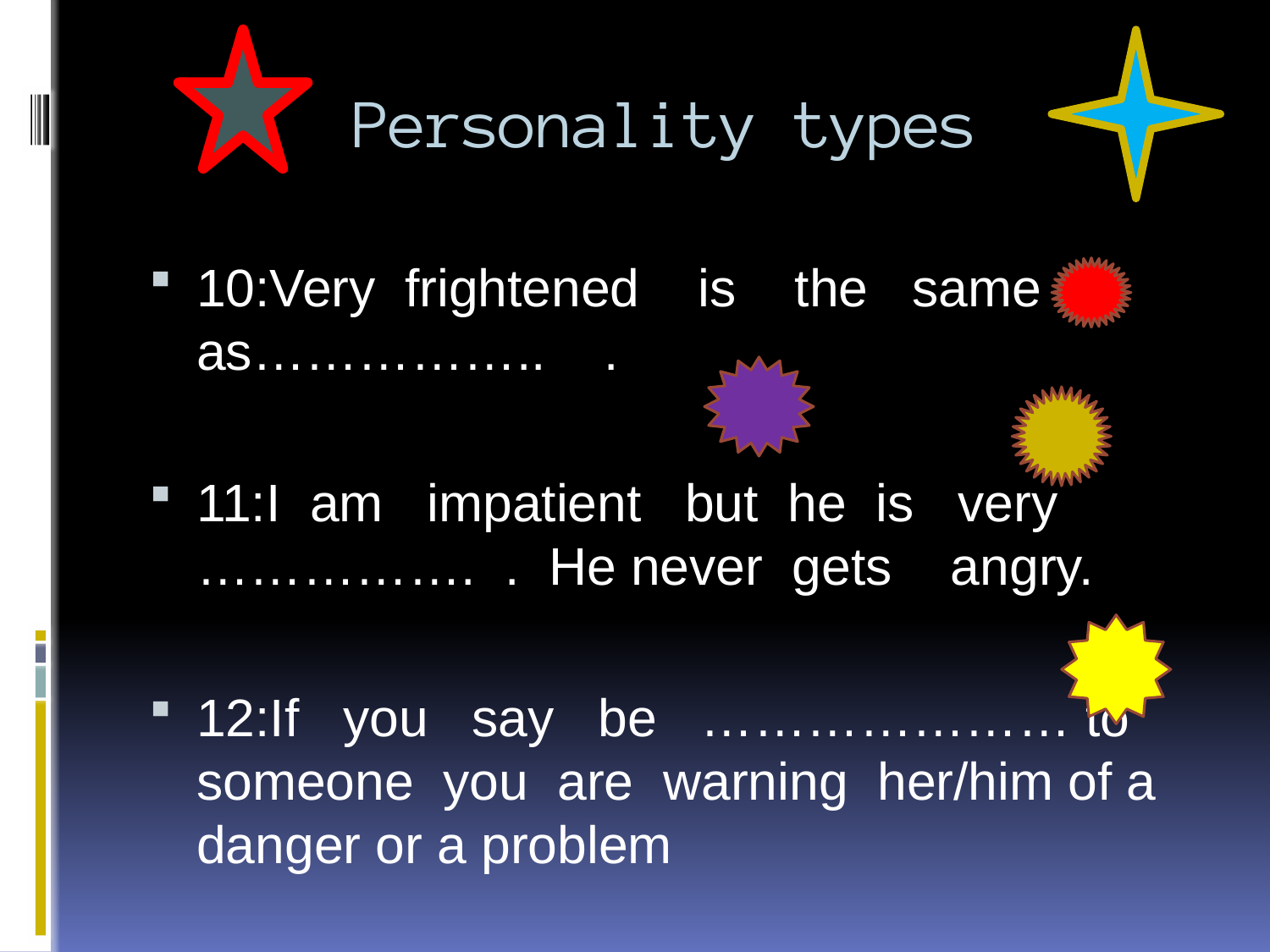

# Personality types
10:Very  frightened    is    the   same as……………..    .

11:I  am   impatient   but  he  is   very  …………….  .  He never  gets    angry.

12:If   you   say   be   ………………… to  someone  you  are  warning  her/him of a danger or a problem